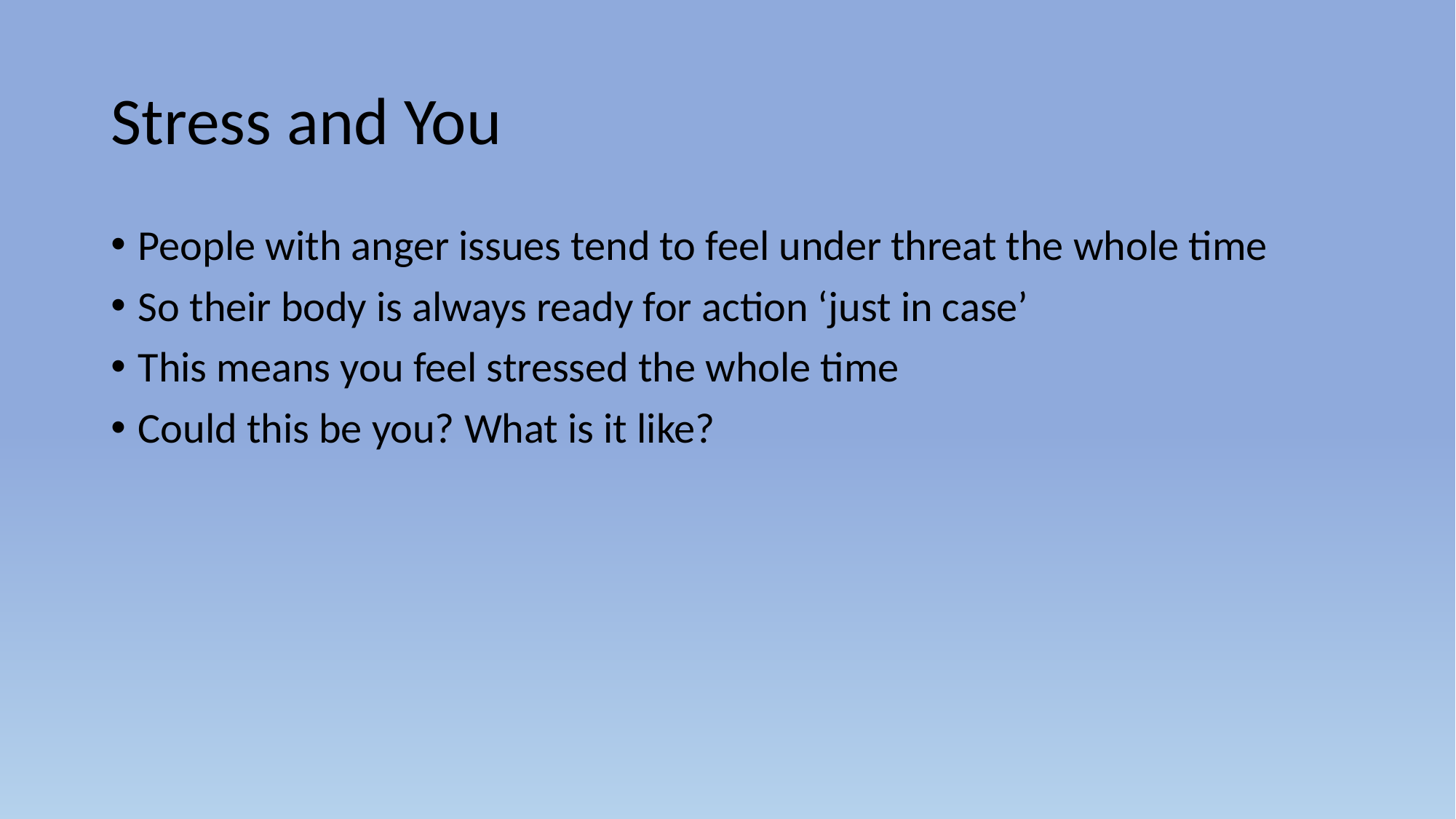

# Stress and You
People with anger issues tend to feel under threat the whole time
So their body is always ready for action ‘just in case’
This means you feel stressed the whole time
Could this be you? What is it like?